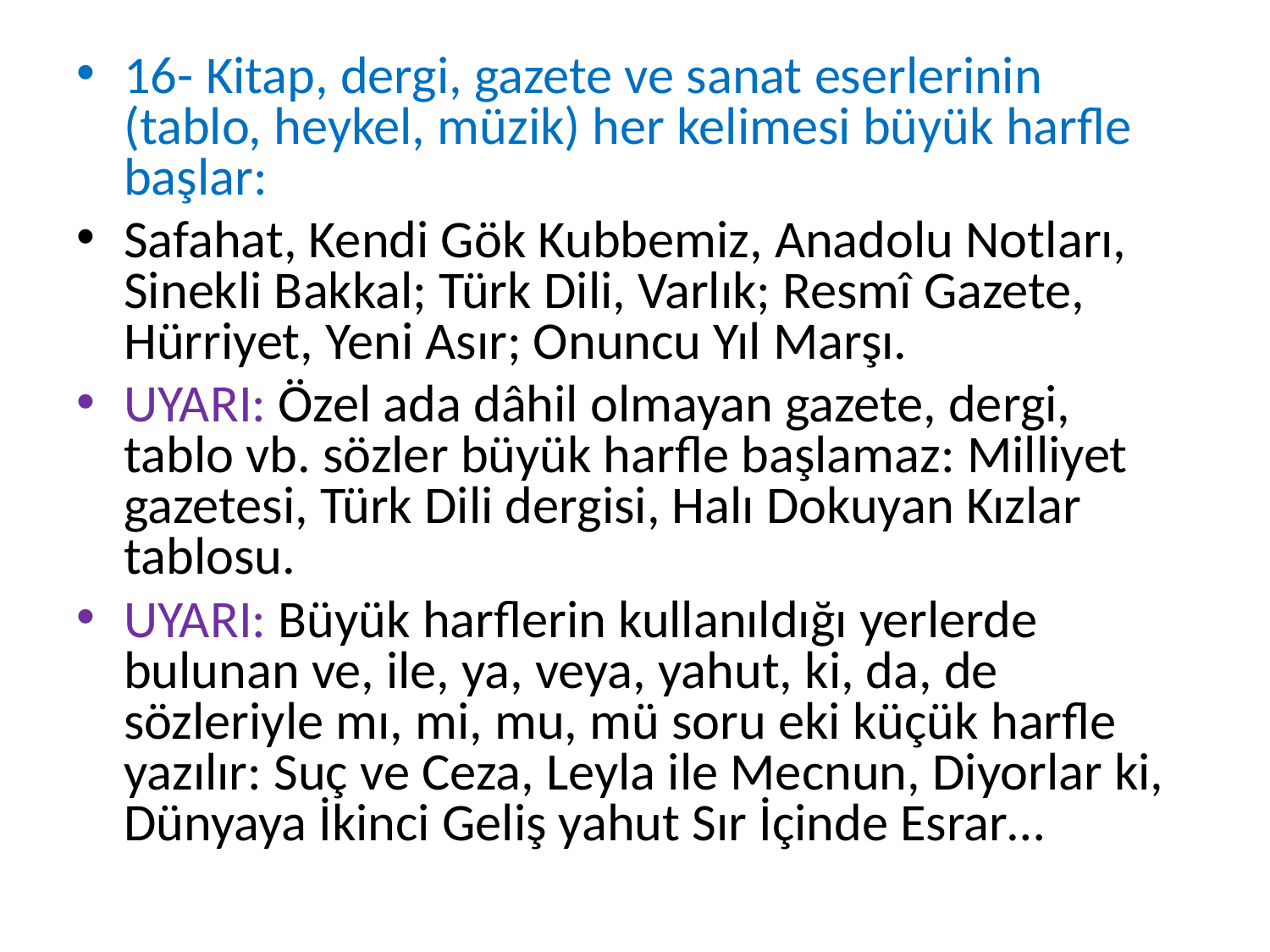

16- Kitap, dergi, gazete ve sanat eserlerinin (tablo, heykel, müzik) her kelimesi büyük harfle başlar:
Safahat, Kendi Gök Kubbemiz, Anadolu Notları, Sinekli Bakkal; Türk Dili, Varlık; Resmî Gazete, Hürriyet, Yeni Asır; Onuncu Yıl Marşı.
UYARI: Özel ada dâhil olmayan gazete, dergi, tablo vb. sözler büyük harfle başlamaz: Milliyet gazetesi, Türk Dili dergisi, Halı Dokuyan Kızlar tablosu.
UYARI: Büyük harflerin kullanıldığı yerlerde bulunan ve, ile, ya, veya, yahut, ki, da, de sözleriyle mı, mi, mu, mü soru eki küçük harfle yazılır: Suç ve Ceza, Leyla ile Mecnun, Diyorlar ki, Dünyaya İkinci Geliş yahut Sır İçinde Esrar…